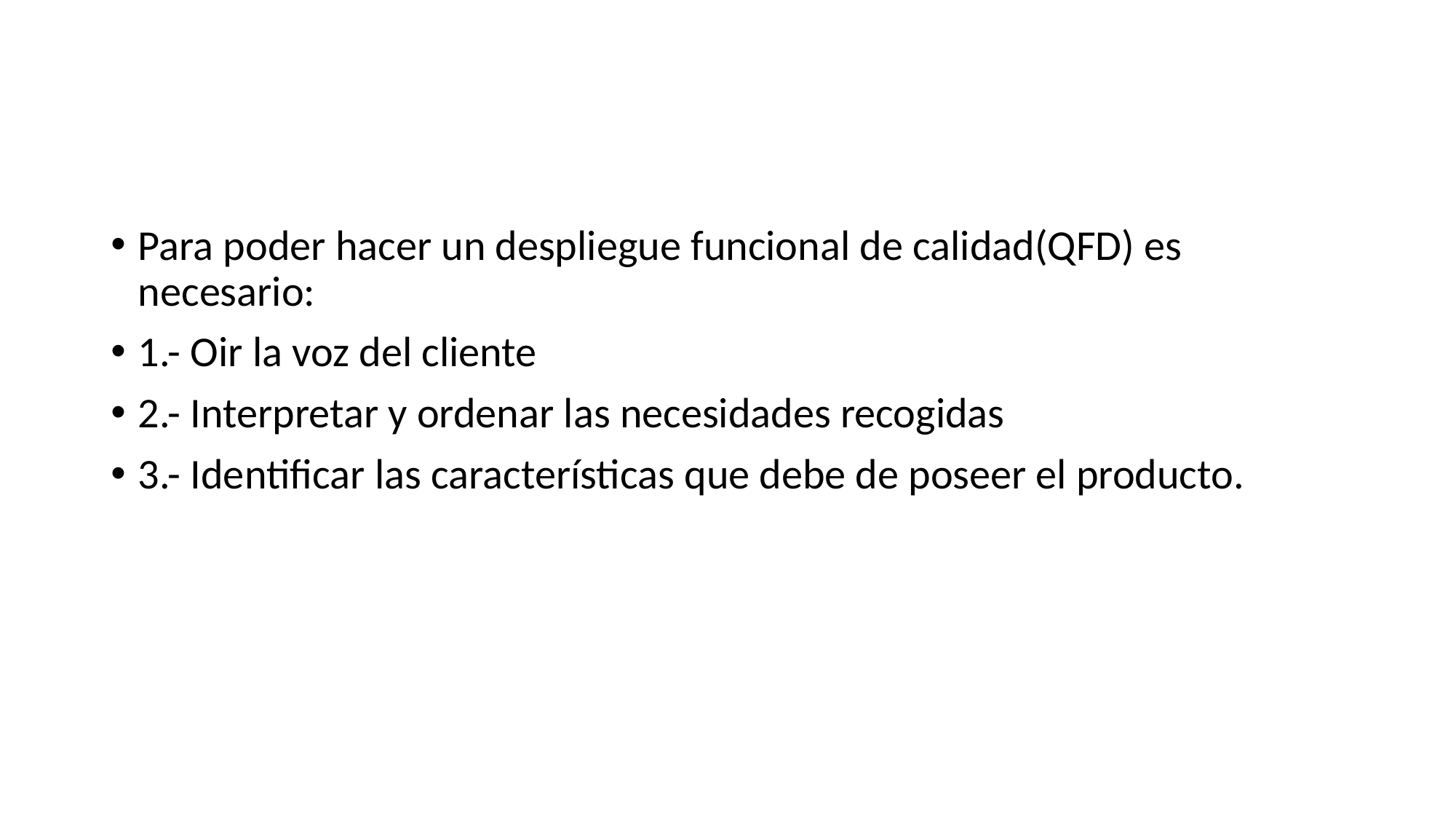

#
Para poder hacer un despliegue funcional de calidad(QFD) es necesario:
1.- Oir la voz del cliente
2.- Interpretar y ordenar las necesidades recogidas
3.- Identificar las características que debe de poseer el producto.